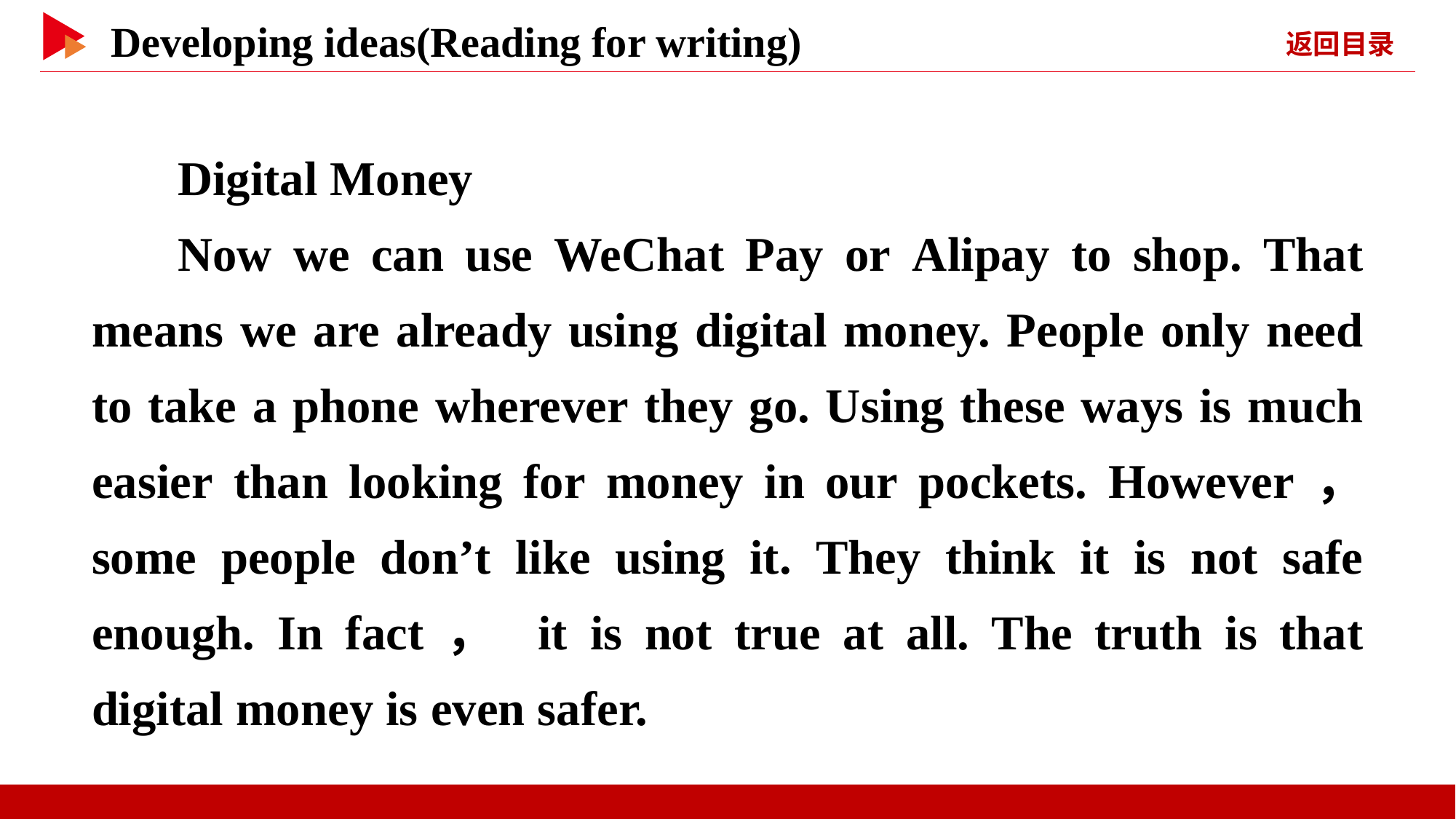

Digital Money
Now we can use WeChat Pay or Alipay to shop. That means we are already using digital money. People only need to take a phone wherever they go. Using these ways is much easier than looking for money in our pockets. However， some people don’t like using it. They think it is not safe enough. In fact， it is not true at all. The truth is that digital money is even safer.